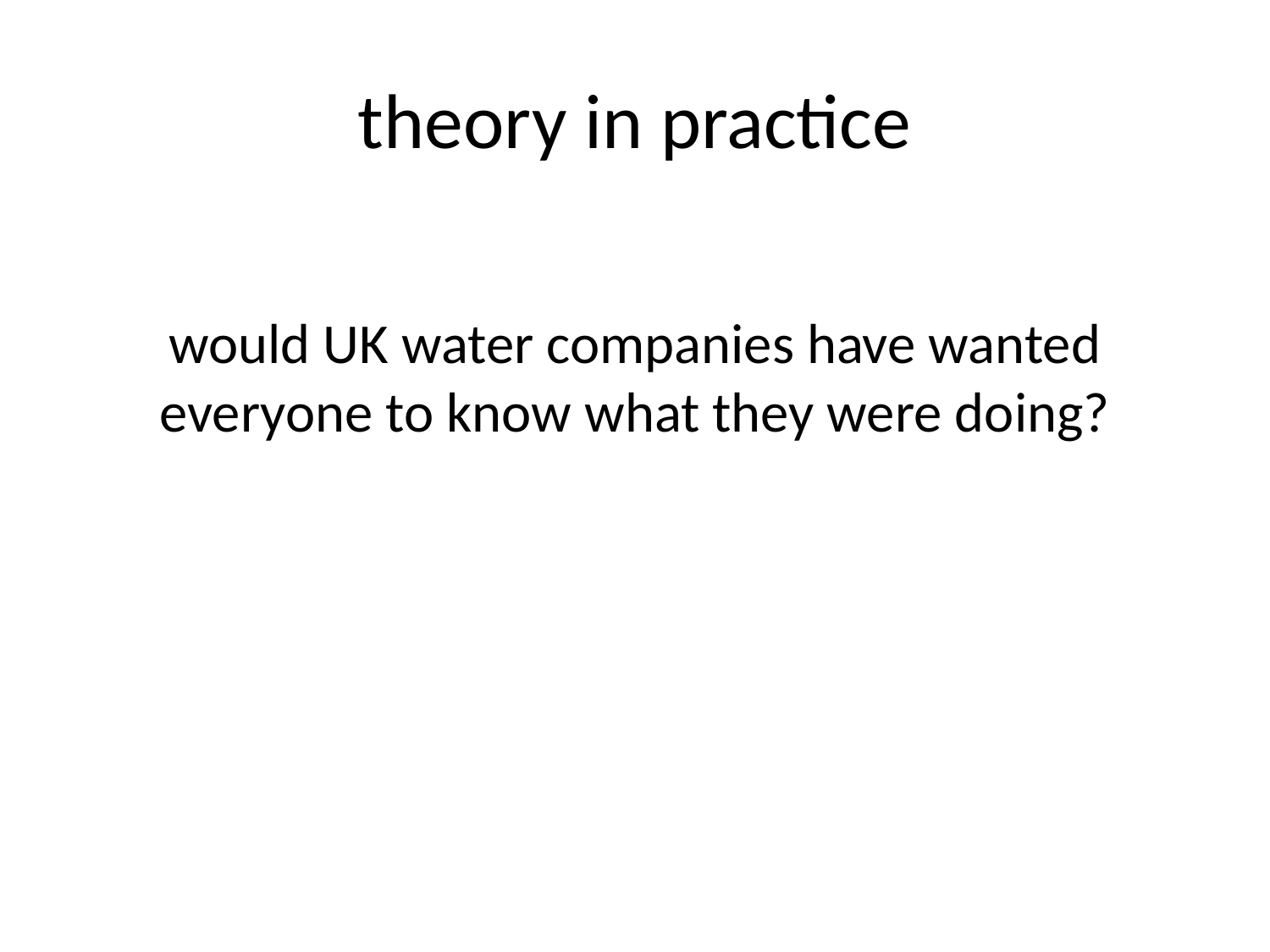

# theory in practice

would UK water companies have wanted everyone to know what they were doing?